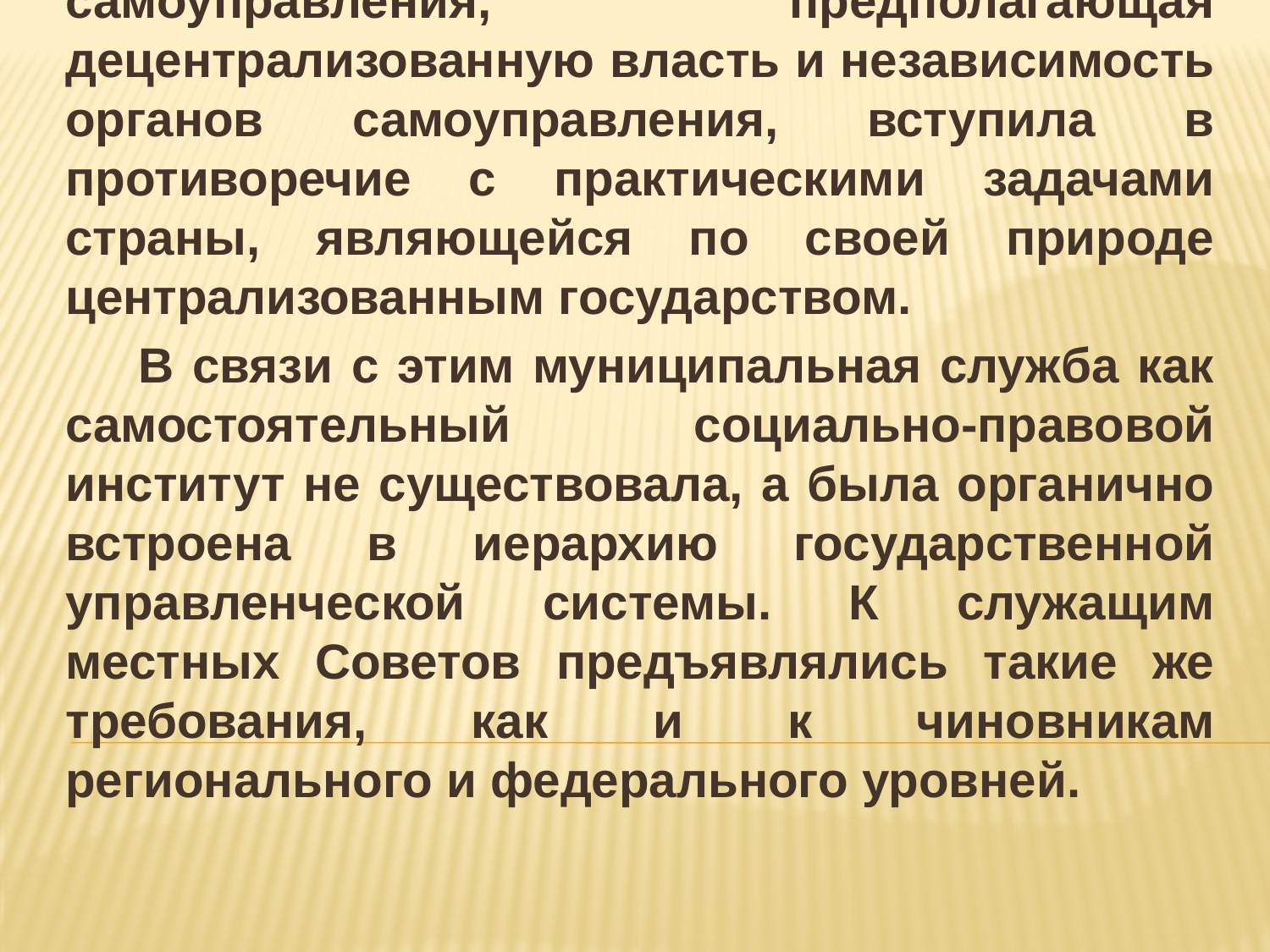

В советский период идея местного самоуправления, предполагающая децентрализованную власть и независимость органов самоуправления, вступила в противоречие с практическими задачами страны, являющейся по своей природе централизованным государством.
    В связи с этим муниципальная служба как самостоятельный социально-правовой институт не существовала, а была органично встроена в иерархию государственной управленческой системы. К служащим местных Советов предъявлялись такие же требования, как и к чиновникам регионального и федерального уровней.